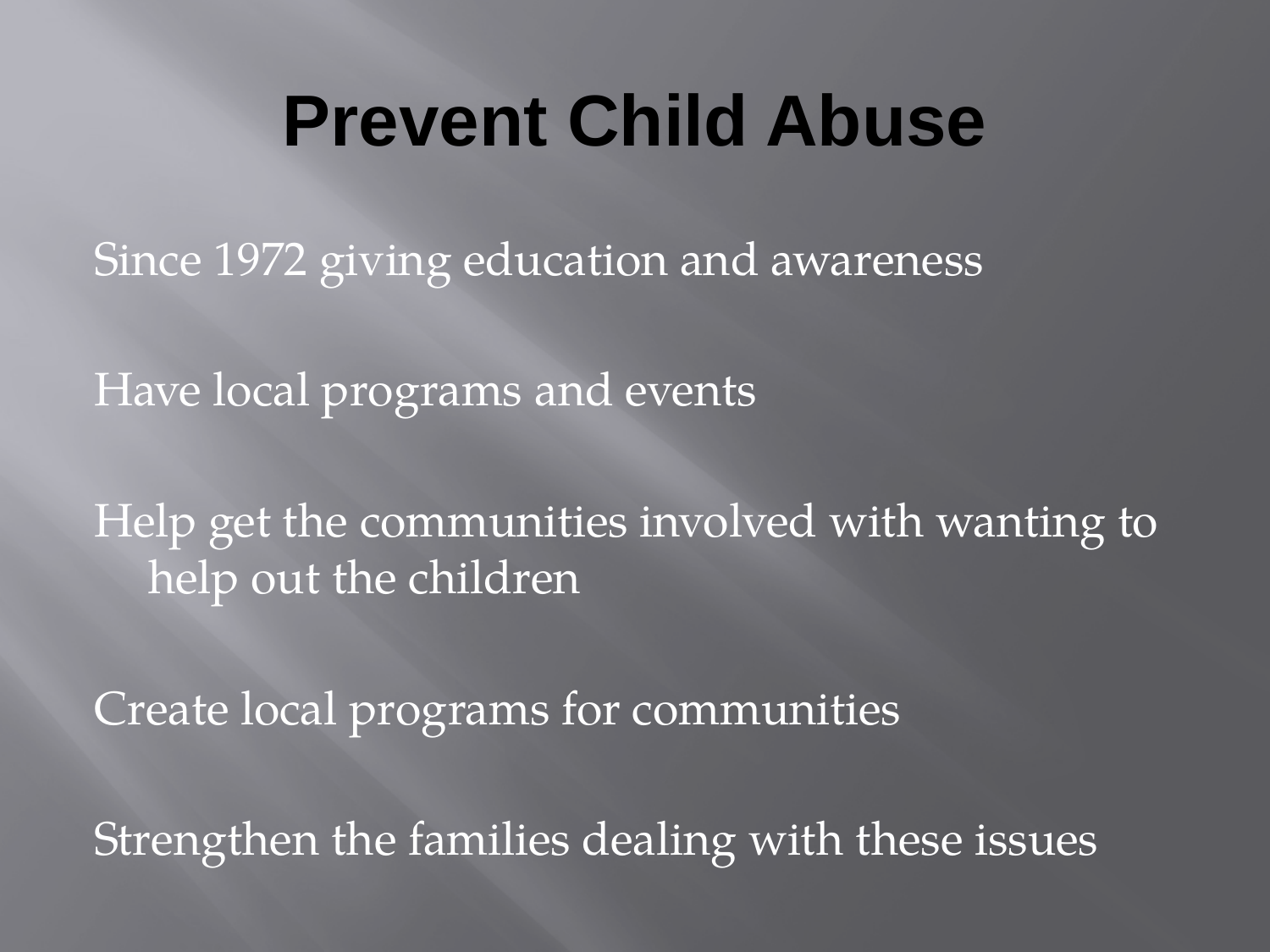

# Prevent Child Abuse
Since 1972 giving education and awareness

Have local programs and events

Help get the communities involved with wanting to help out the children

Create local programs for communities

Strengthen the families dealing with these issues